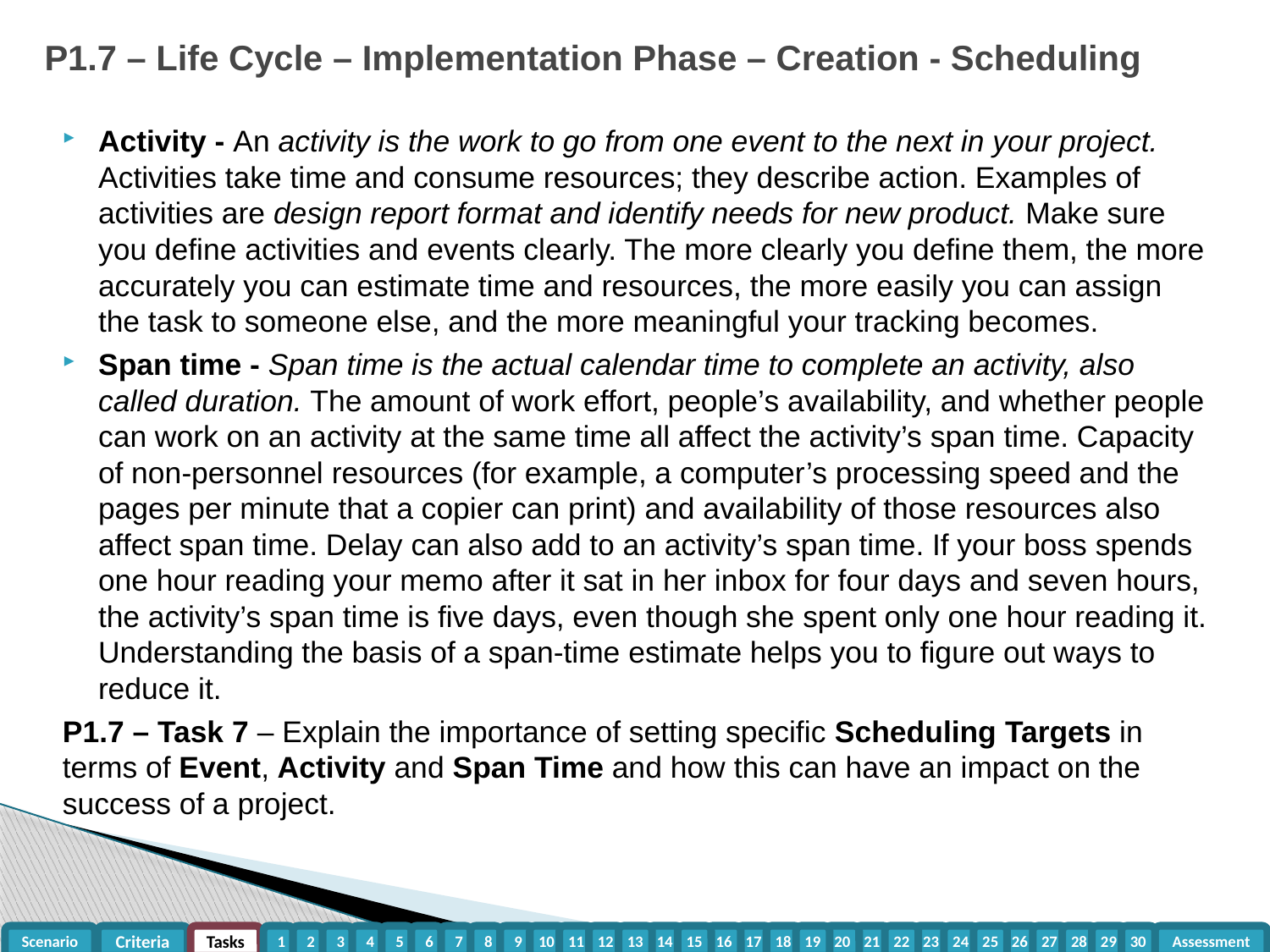

P1.7 – Life Cycle – Implementation Phase – Creation - Scheduling
Activity - An activity is the work to go from one event to the next in your project. Activities take time and consume resources; they describe action. Examples of activities are design report format and identify needs for new product. Make sure you define activities and events clearly. The more clearly you define them, the more accurately you can estimate time and resources, the more easily you can assign the task to someone else, and the more meaningful your tracking becomes.
Span time - Span time is the actual calendar time to complete an activity, also called duration. The amount of work effort, people’s availability, and whether people can work on an activity at the same time all affect the activity’s span time. Capacity of non-personnel resources (for example, a computer’s processing speed and the pages per minute that a copier can print) and availability of those resources also affect span time. Delay can also add to an activity’s span time. If your boss spends one hour reading your memo after it sat in her inbox for four days and seven hours, the activity’s span time is five days, even though she spent only one hour reading it. Understanding the basis of a span-time estimate helps you to figure out ways to reduce it.
P1.7 – Task 7 – Explain the importance of setting specific Scheduling Targets in terms of Event, Activity and Span Time and how this can have an impact on the success of a project.